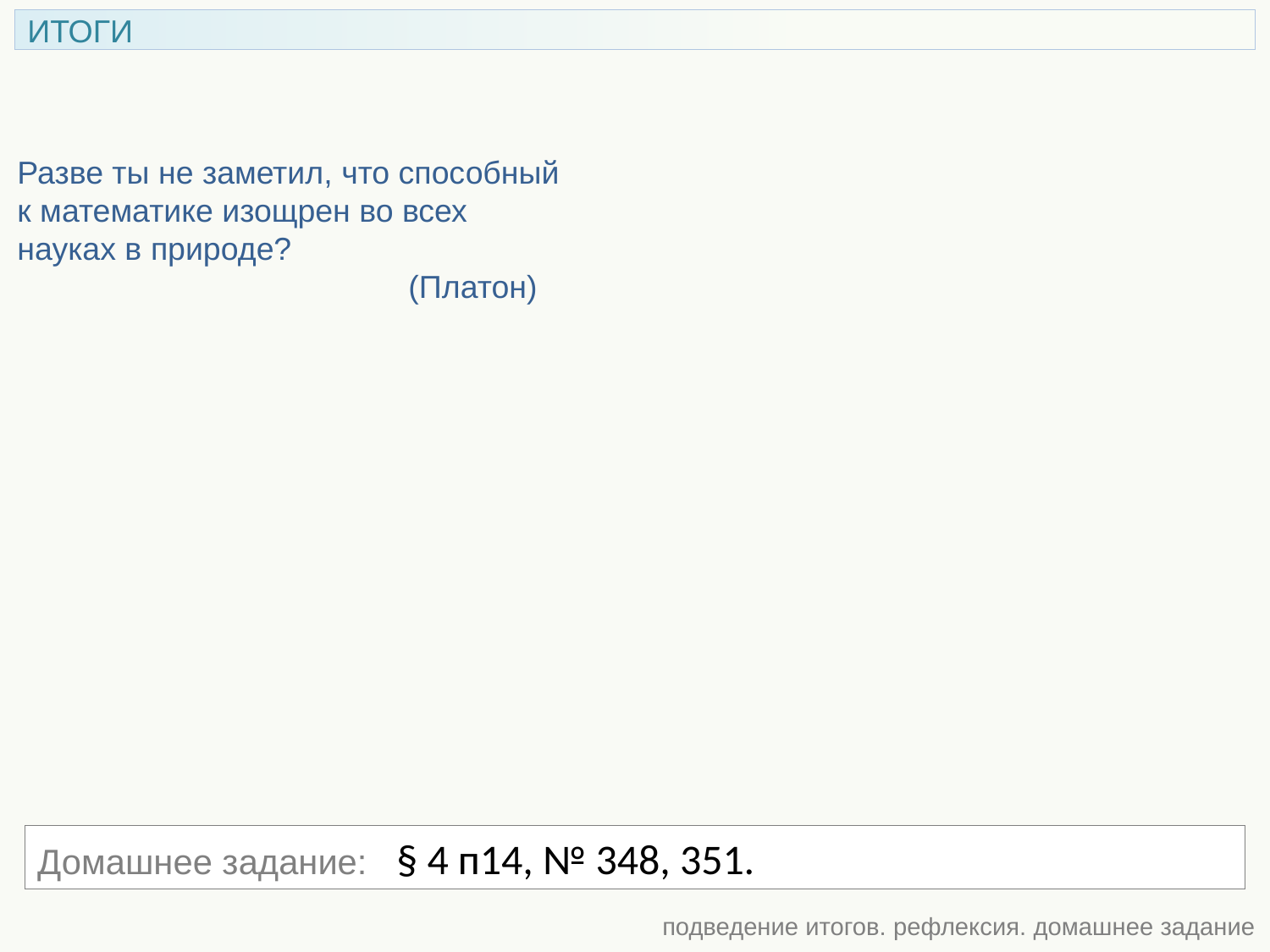

ИТОГИ
Разве ты не заметил, что способный к математике изощрен во всех науках в природе?
                                            (Платон)
Домашнее задание:   § 4 п14, № 348, 351.
подведение итогов. рефлексия. домашнее задание